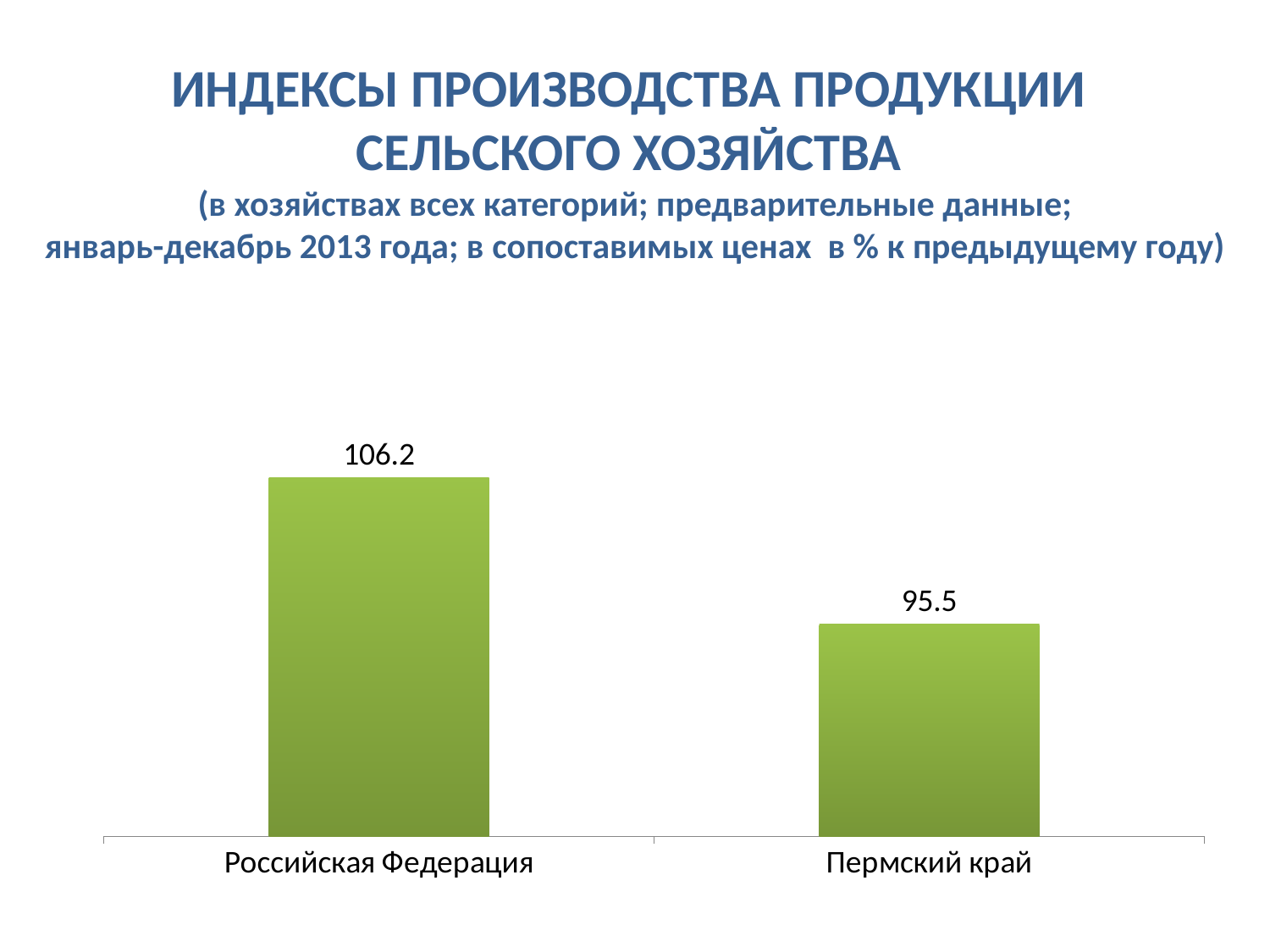

# ИНДЕКСЫ ПРОИЗВОДСТВА ПРОДУКЦИИ СЕЛЬСКОГО ХОЗЯЙСТВА (в хозяйствах всех категорий; предварительные данные; январь-декабрь 2013 года; в сопоставимых ценах  в % к предыдущему году)

### Chart

| Category | январь-декабрь 2012 |
|---|---|
| Российская Федерация | 106.2 |
| Пермский край | 95.5 |